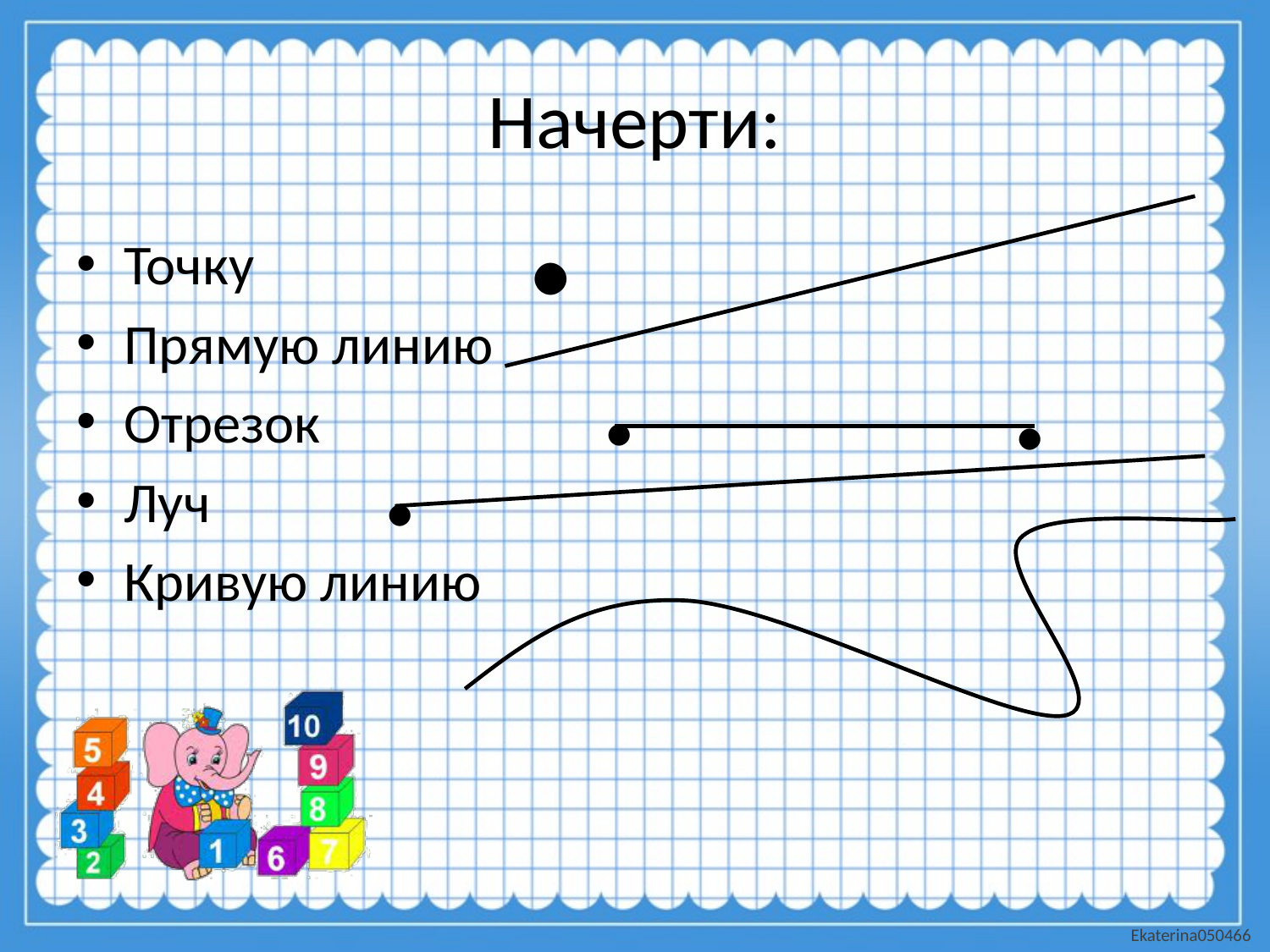

.
# Начерти:
Точку
Прямую линию
Отрезок
Луч
Кривую линию

.
.
.